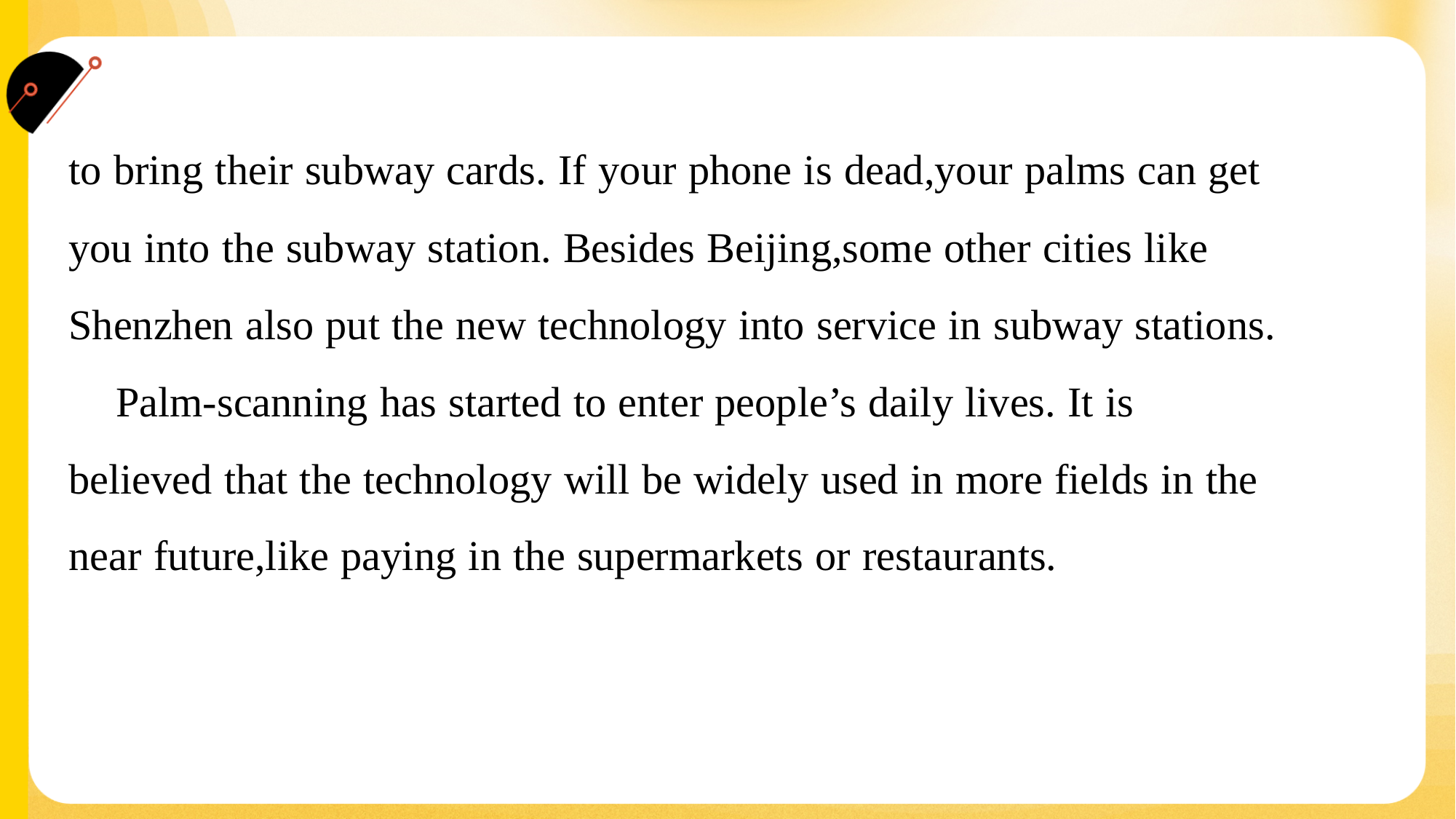

to bring their subway cards. If your phone is dead,your palms can get
you into the subway station. Besides Beijing,some other cities like
Shenzhen also put the new technology into service in subway stations.
    Palm-scanning has started to enter people’s daily lives. It is
believed that the technology will be widely used in more fields in the
near future,like paying in the supermarkets or restaurants.#1.3